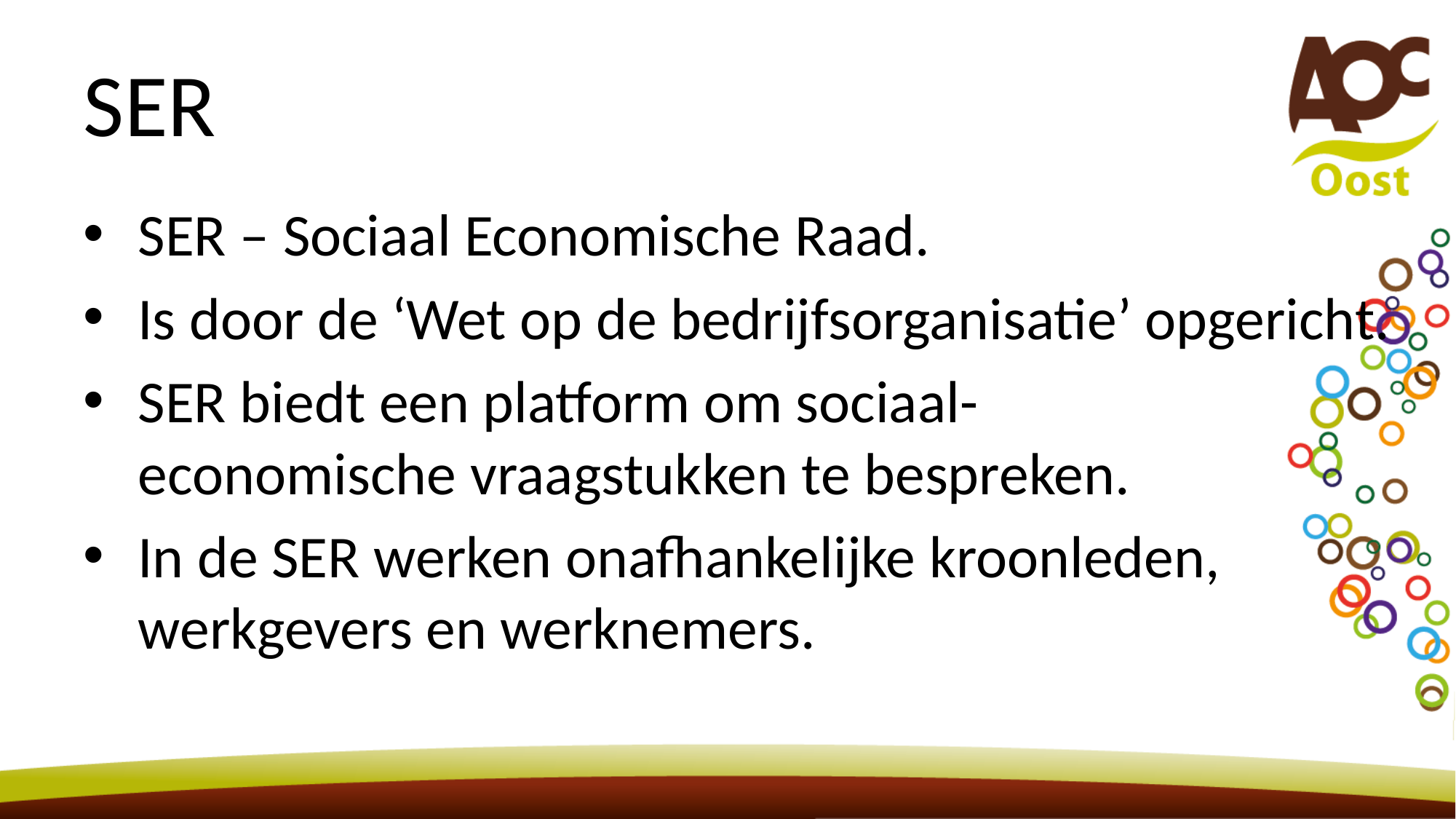

# SER
SER – Sociaal Economische Raad.
Is door de ‘Wet op de bedrijfsorganisatie’ opgericht.
SER biedt een platform om sociaal-economische vraagstukken te bespreken.
In de SER werken onafhankelijke kroonleden, werkgevers en werknemers.